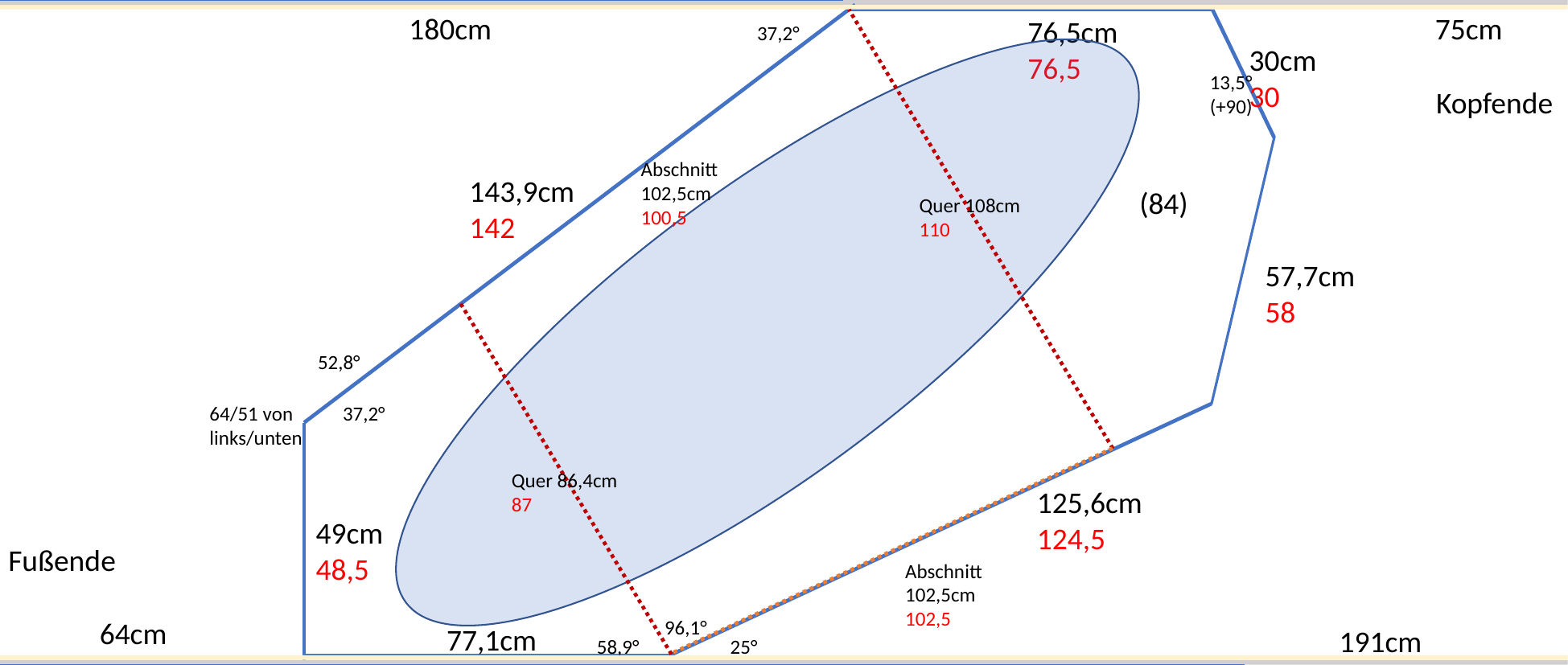

Gemessene Werte nach dem Anzeichnen – ist etwas asymmetrisch geworden.
180cm
75cm

76,5cm
76,5
37,2°
30cm
30
13,5°
(+90)
Kopfende
Abschnitt 102,5cm
100,5
143,9cm
142
(84)
Quer 108cm
110

57,7cm
58
52,8°
64/51 von links/unten
37,2°
Quer 86,4cm
87
125,6cm
124,5
49cm
48,5
Fußende
Abschnitt 102,5cm
102,5
64cm
96,1°
77,1cm
77

191cm
25°
58,9°